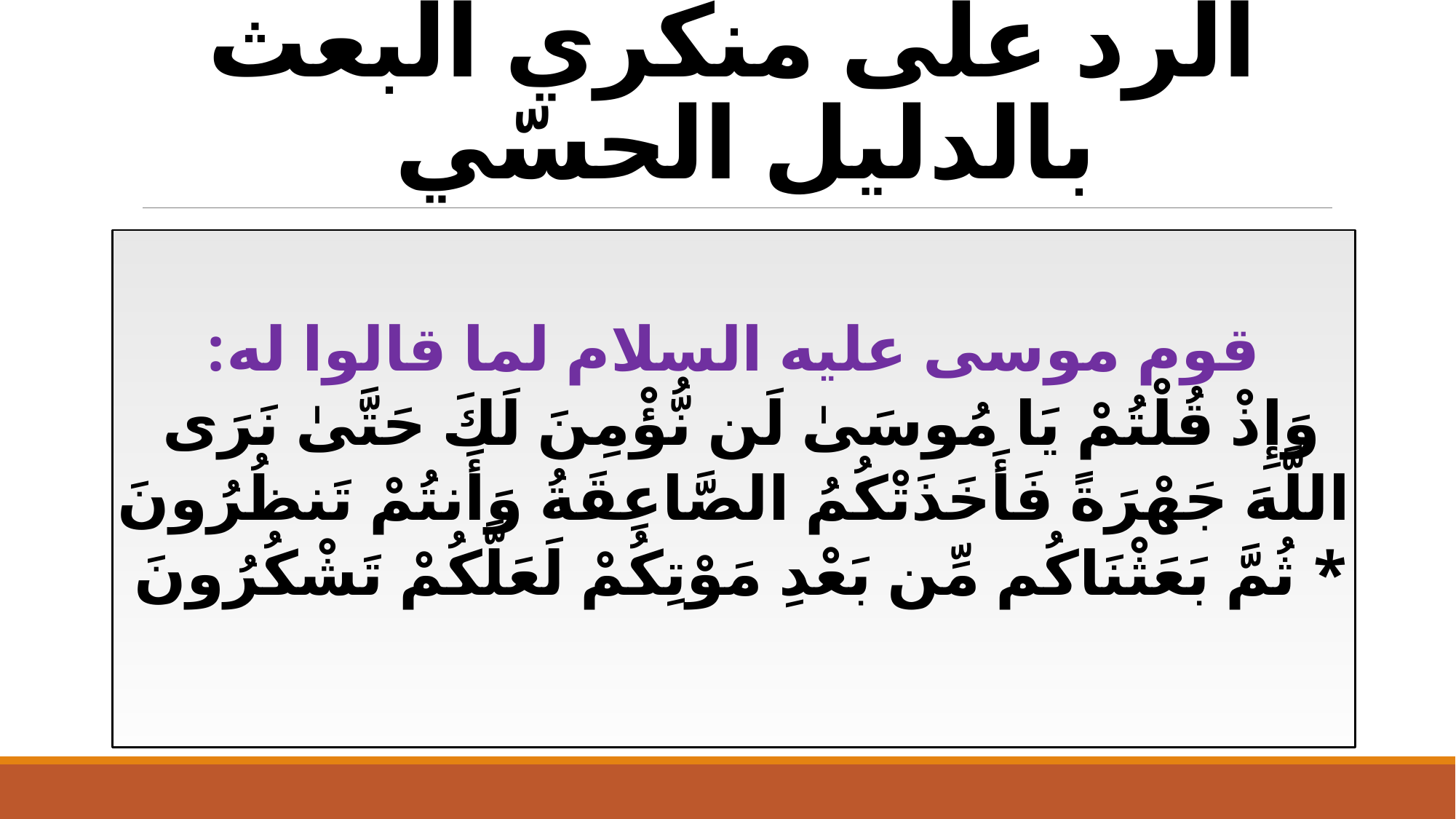

# الرد على منكري البعث بالدليل الحسّي

قوم موسى عليه السلام لما قالوا له:
وَإِذْ قُلْتُمْ يَا مُوسَىٰ لَن نُّؤْمِنَ لَكَ حَتَّىٰ نَرَى
اللَّهَ جَهْرَةً فَأَخَذَتْكُمُ الصَّاعِقَةُ وَأَنتُمْ تَنظُرُونَ
* ثُمَّ بَعَثْنَاكُم مِّن بَعْدِ مَوْتِكُمْ لَعَلَّكُمْ تَشْكُرُونَ